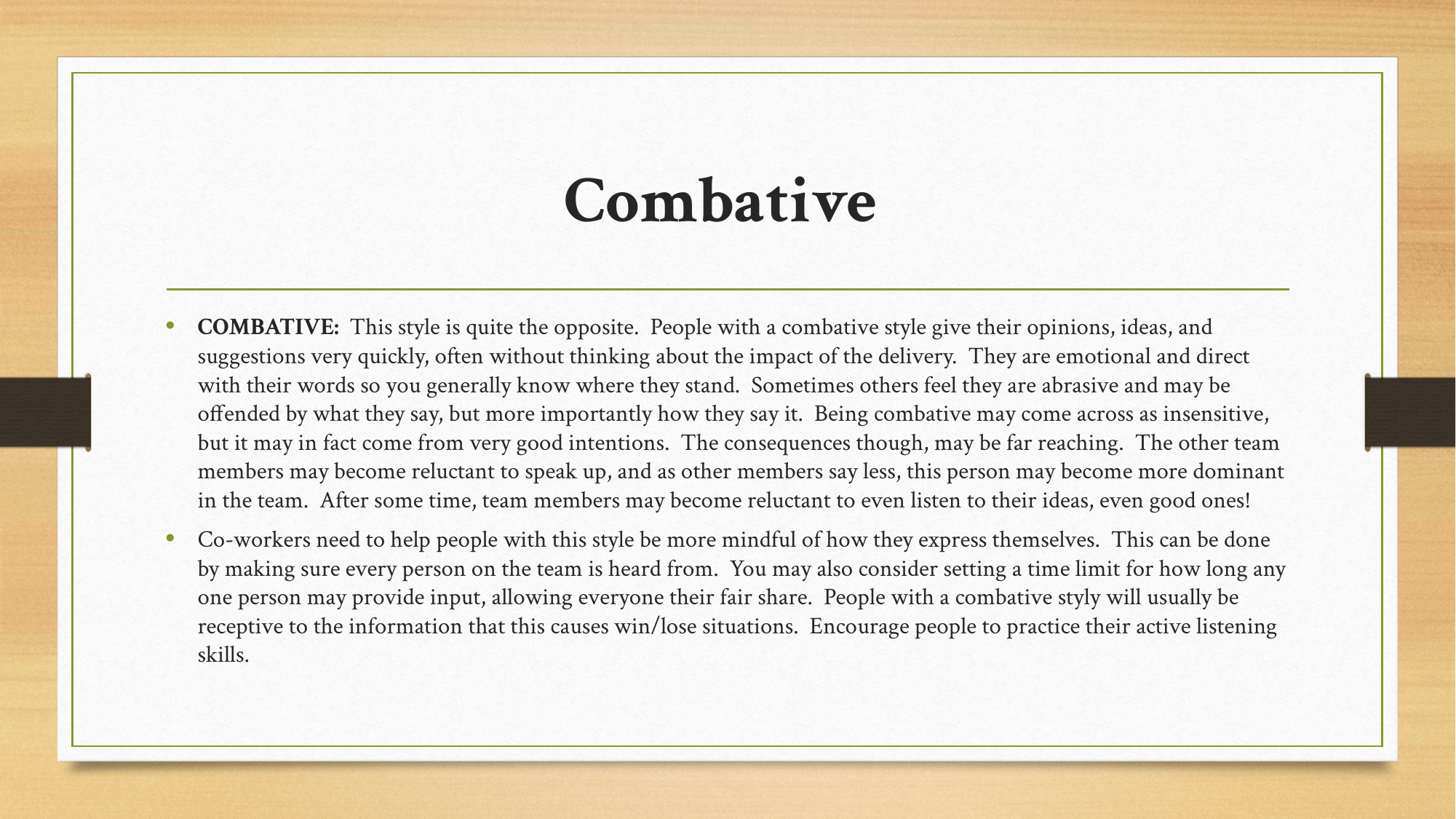

# Combative
COMBATIVE:  This style is quite the opposite.  People with a combative style give their opinions, ideas, and suggestions very quickly, often without thinking about the impact of the delivery.  They are emotional and direct with their words so you generally know where they stand.  Sometimes others feel they are abrasive and may be offended by what they say, but more importantly how they say it.  Being combative may come across as insensitive, but it may in fact come from very good intentions.  The consequences though, may be far reaching.  The other team members may become reluctant to speak up, and as other members say less, this person may become more dominant in the team.  After some time, team members may become reluctant to even listen to their ideas, even good ones!
Co-workers need to help people with this style be more mindful of how they express themselves.  This can be done by making sure every person on the team is heard from.  You may also consider setting a time limit for how long any one person may provide input, allowing everyone their fair share.  People with a combative styly will usually be receptive to the information that this causes win/lose situations.  Encourage people to practice their active listening skills.